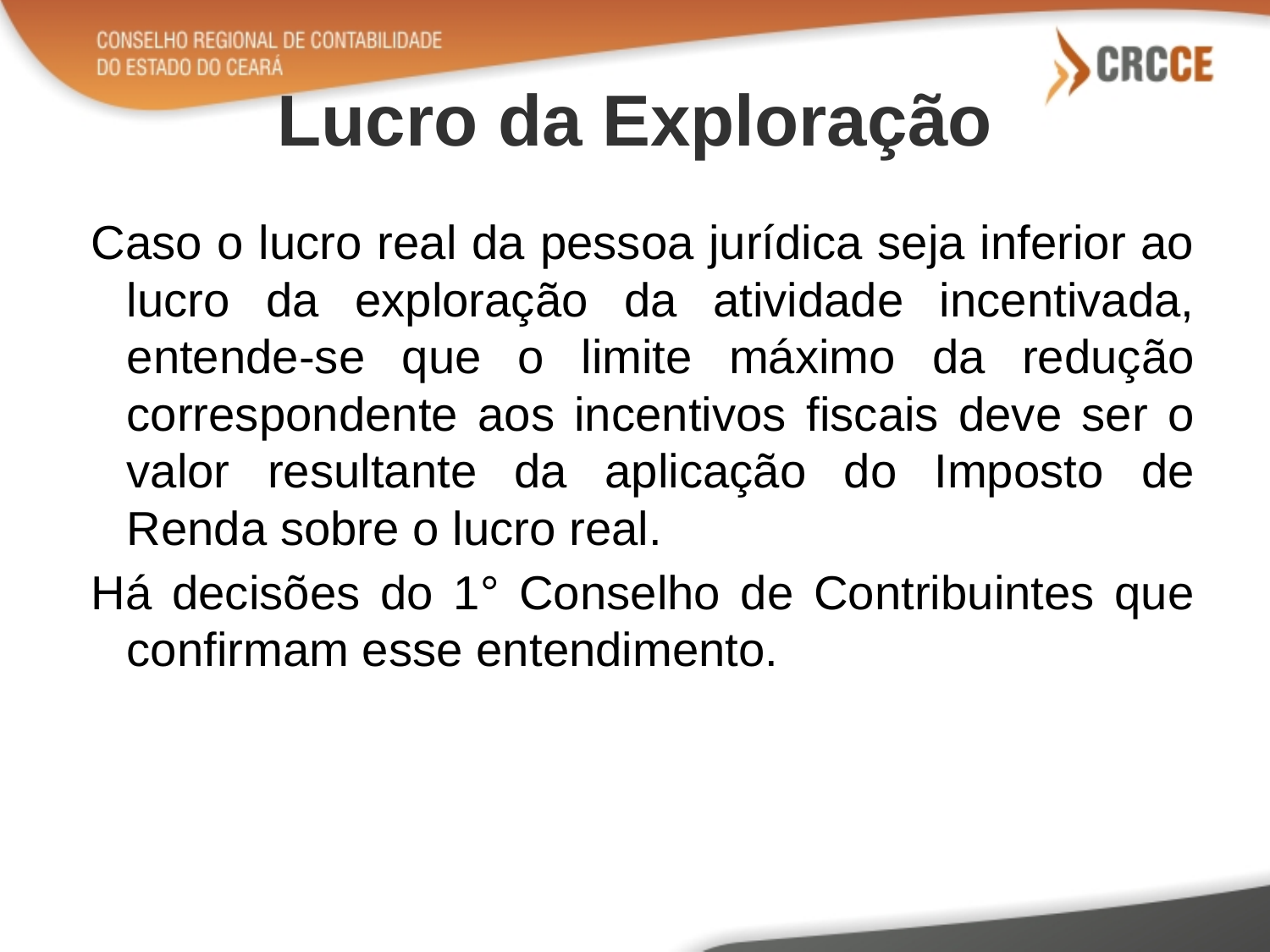

# Lucro da Exploração
Caso o lucro real da pessoa jurídica seja inferior ao lucro da exploração da atividade incentivada, entende-se que o limite máximo da redução correspondente aos incentivos fiscais deve ser o valor resultante da aplicação do Imposto de Renda sobre o lucro real.
Há decisões do 1° Conselho de Contribuintes que confirmam esse entendimento.